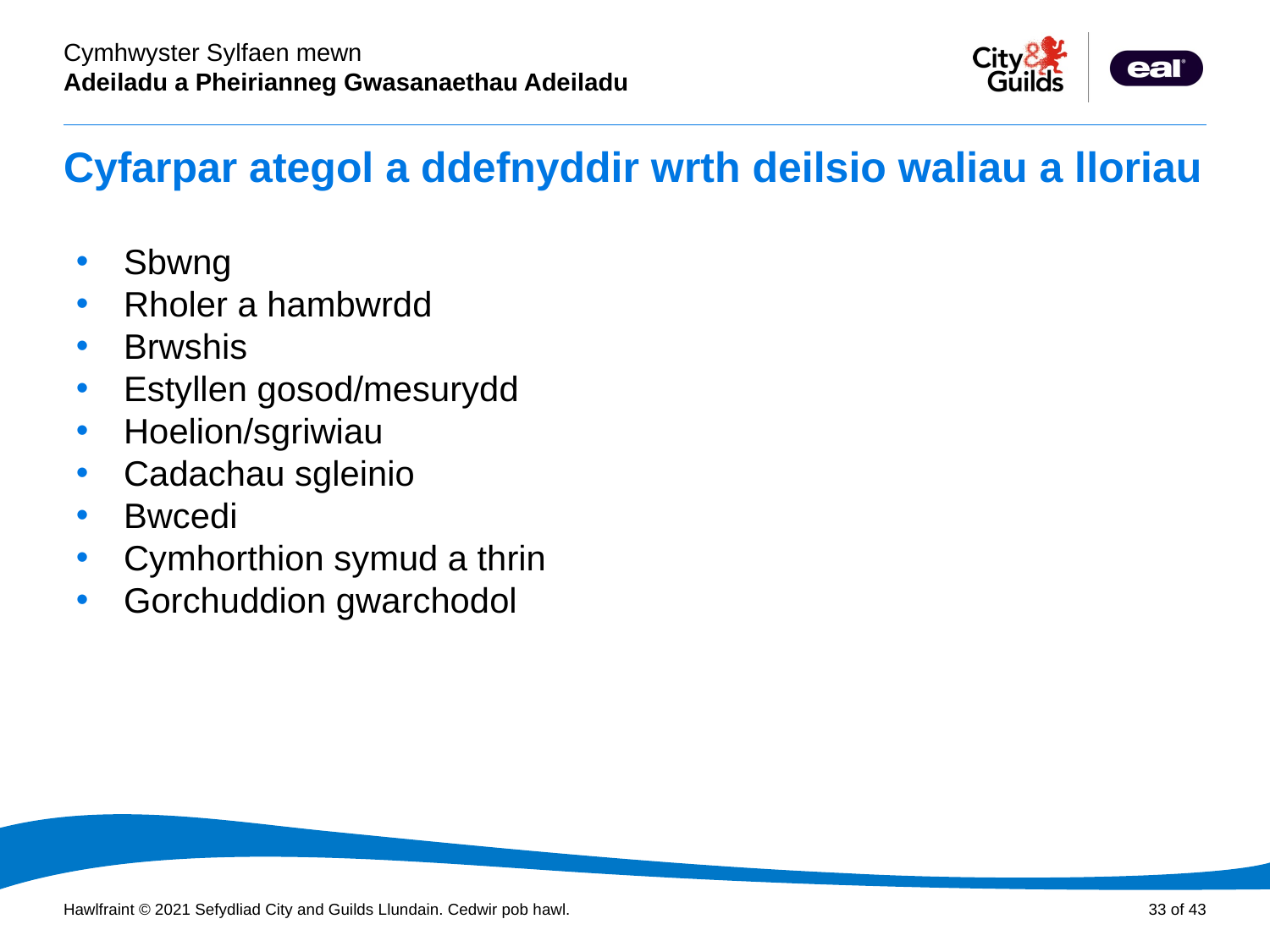

# Cyfarpar ategol a ddefnyddir wrth deilsio waliau a lloriau
Sbwng
Rholer a hambwrdd
Brwshis
Estyllen gosod/mesurydd
Hoelion/sgriwiau
Cadachau sgleinio
Bwcedi
Cymhorthion symud a thrin
Gorchuddion gwarchodol